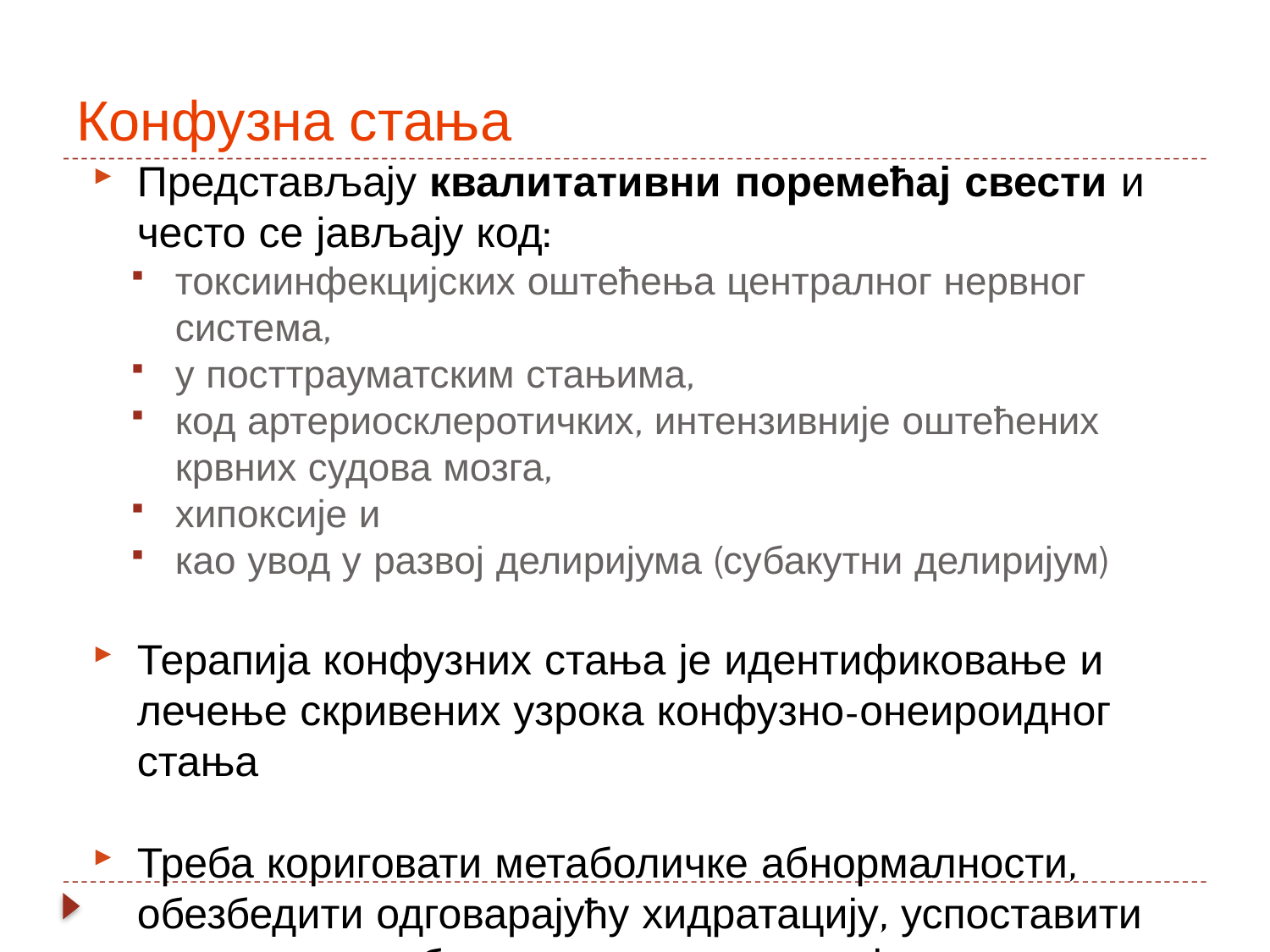

# Конфузна стања
Представљају квалитативни поремећај свести и често се јављају код:
токсиинфекцијских оштећења централног нервног система,
у посттрауматским стањима,
код артериосклеротичких, интензивније оштећених крвних судова мозга,
хипоксије и
као увод у развој делиријума (субакутни делиријум)

Терапија конфузних стања је идентификовање и лечење скривених узрока конфузно-онеироидног стања

Треба кориговати метаболичке абнормалности, обезбедити одговарајућу хидратацију, успоставити електролитни баланс и исхрану пацијента